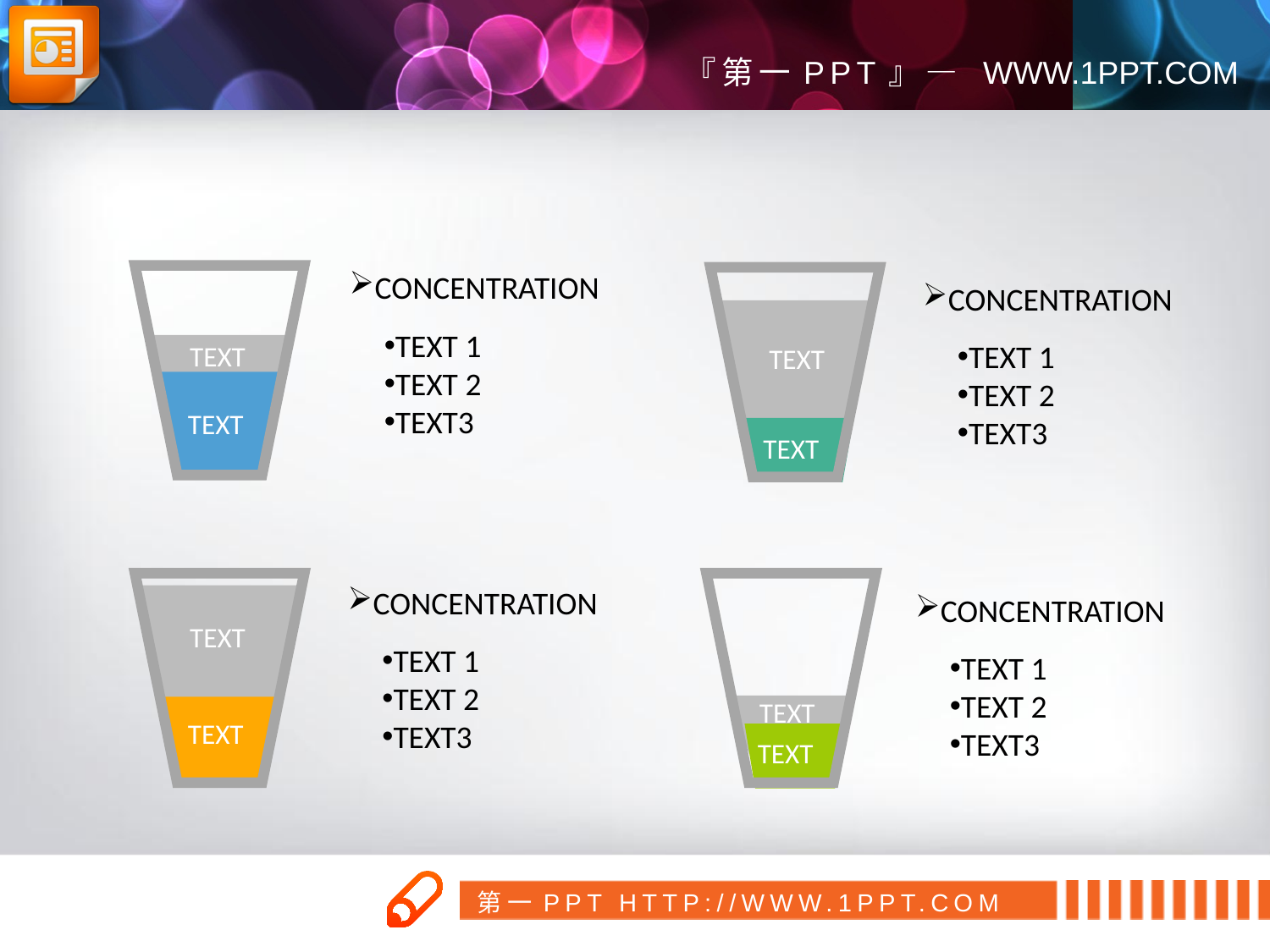

CONCENTRATION

TEXT

TEXT

TEXT

TEXT
CONCENTRATION
TEXT 1
TEXT 2
TEXT3
TEXT 1
TEXT 2
TEXT3

TEXT

TEXT

TEXT

TEXT
CONCENTRATION
CONCENTRATION
TEXT 1
TEXT 2
TEXT3
TEXT 1
TEXT 2
TEXT3